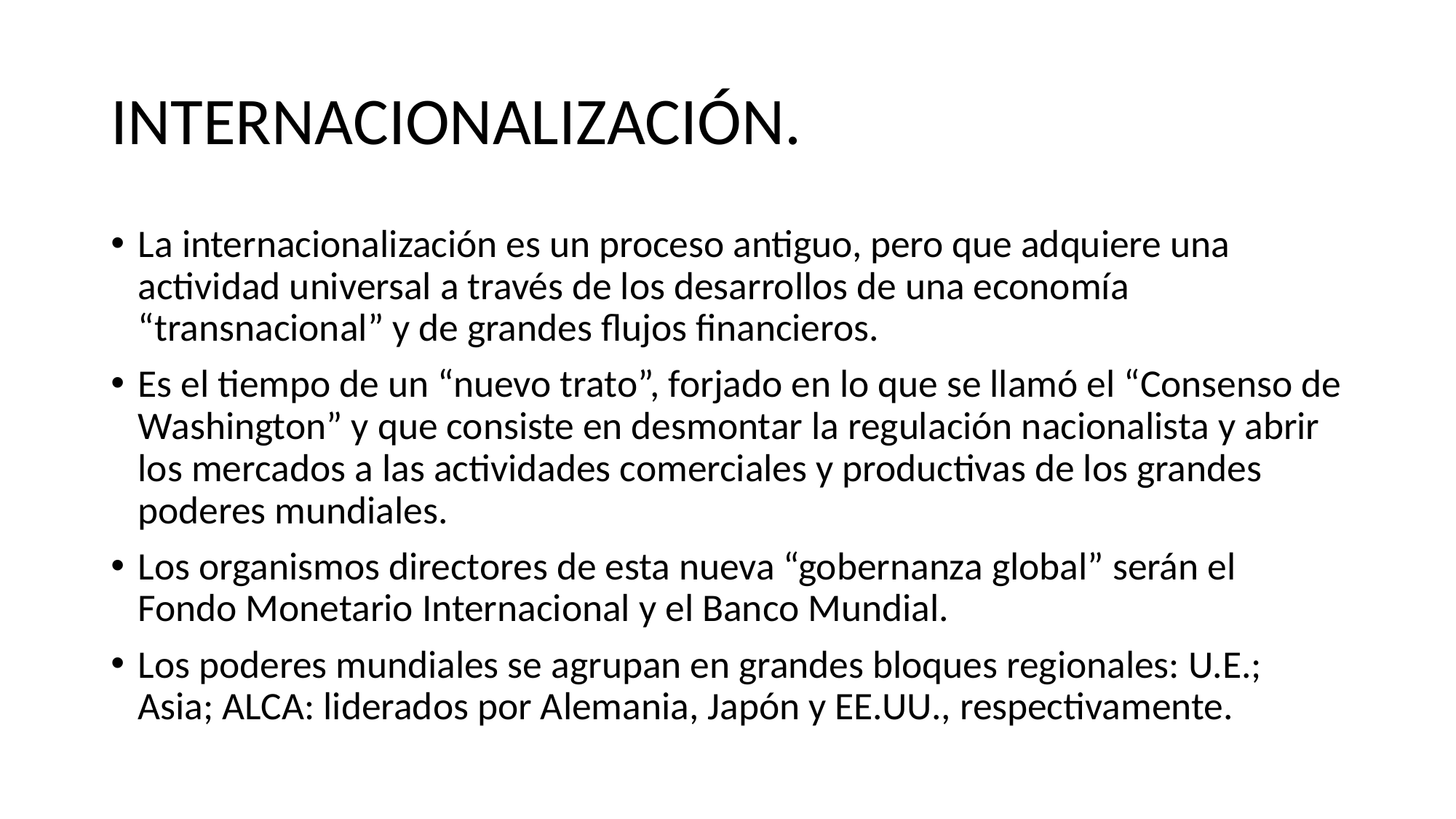

# INTERNACIONALIZACIÓN.
La internacionalización es un proceso antiguo, pero que adquiere una actividad universal a través de los desarrollos de una economía “transnacional” y de grandes flujos financieros.
Es el tiempo de un “nuevo trato”, forjado en lo que se llamó el “Consenso de Washington” y que consiste en desmontar la regulación nacionalista y abrir los mercados a las actividades comerciales y productivas de los grandes poderes mundiales.
Los organismos directores de esta nueva “gobernanza global” serán el Fondo Monetario Internacional y el Banco Mundial.
Los poderes mundiales se agrupan en grandes bloques regionales: U.E.; Asia; ALCA: liderados por Alemania, Japón y EE.UU., respectivamente.